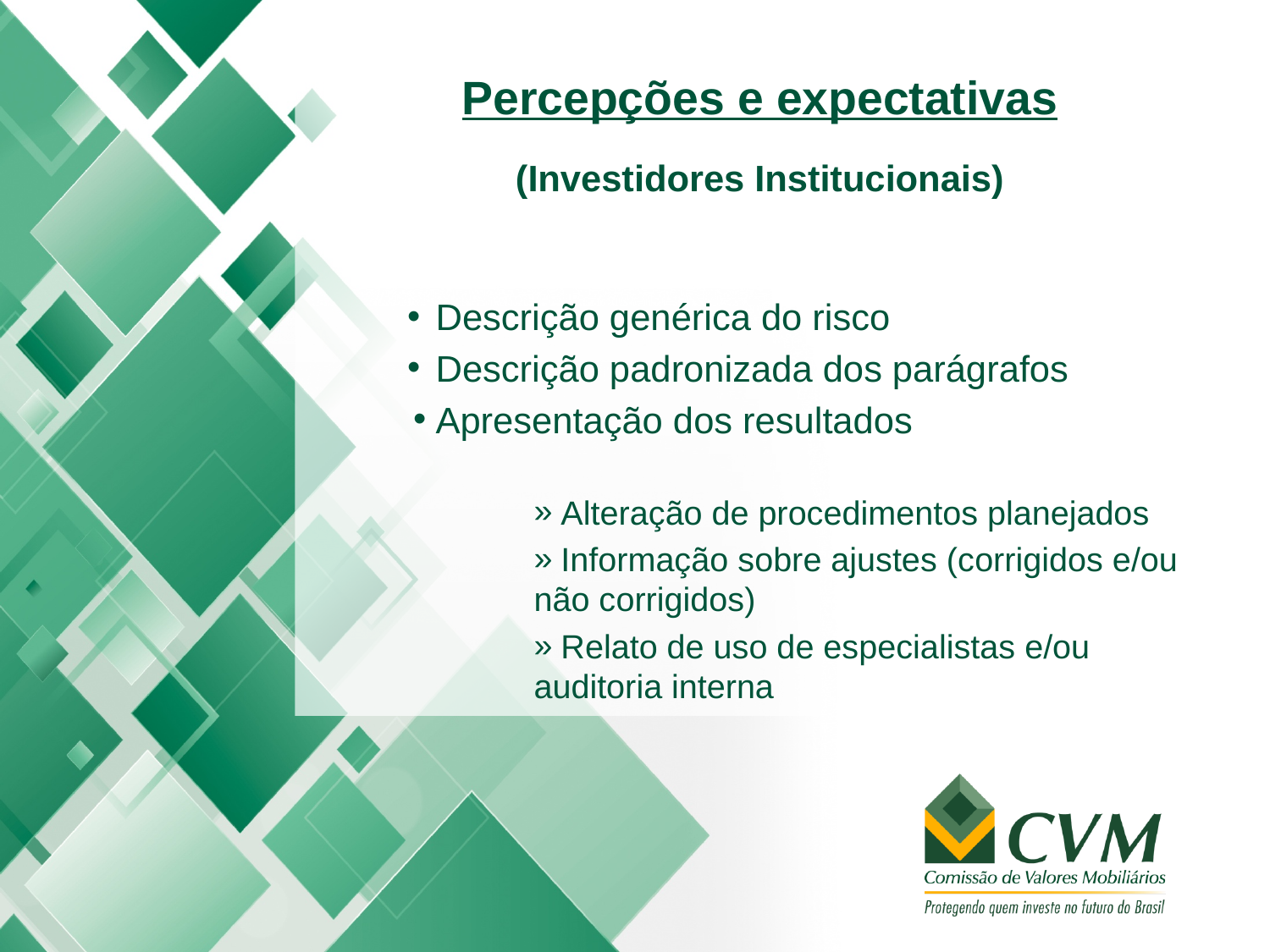

Percepções e expectativas

(Investidores Institucionais)

 Descrição genérica do risco
 Descrição padronizada dos parágrafos
 Apresentação dos resultados

 Alteração de procedimentos planejados
 Informação sobre ajustes (corrigidos e/ou não corrigidos)
 Relato de uso de especialistas e/ou auditoria interna